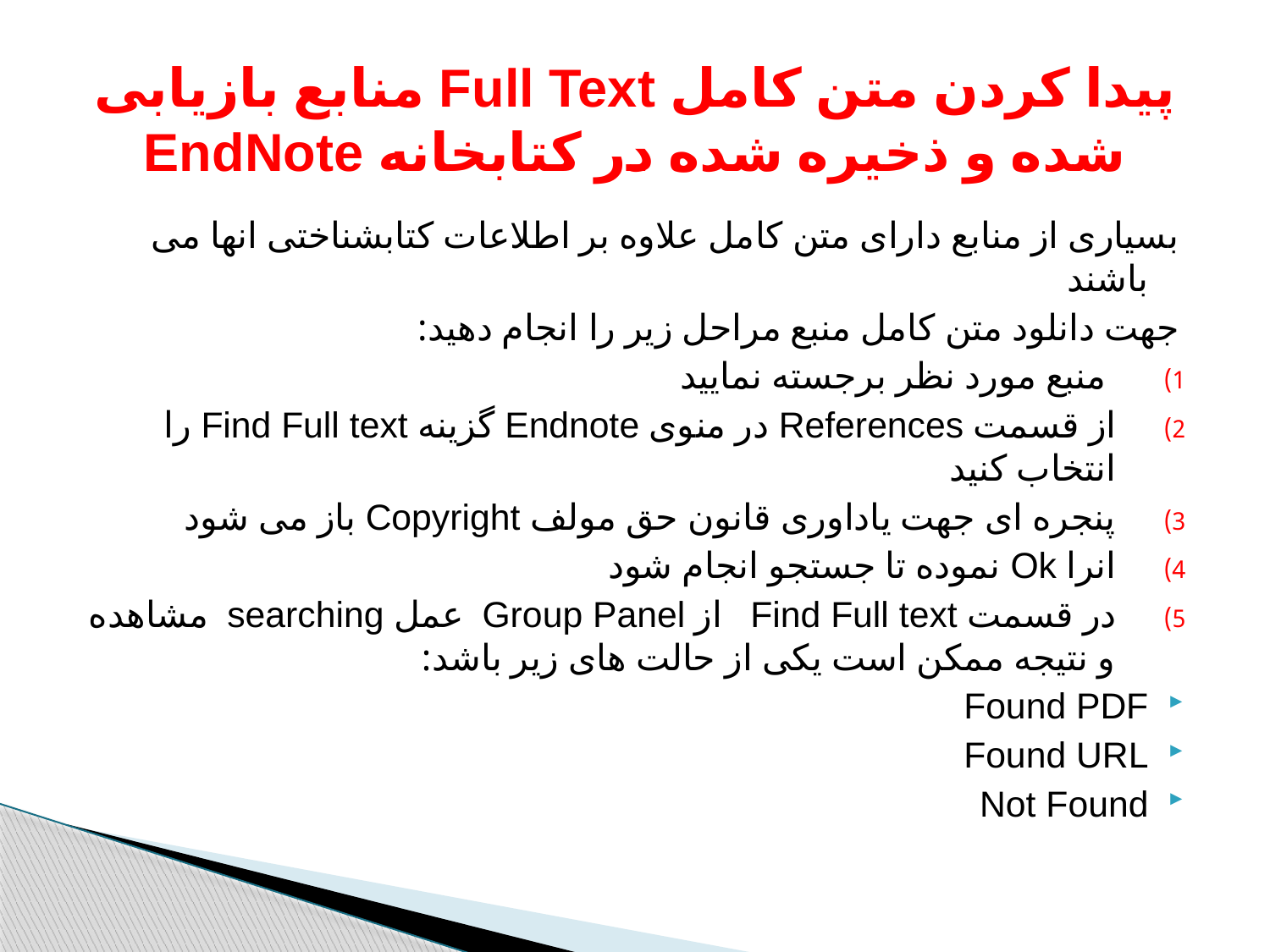

# پیدا کردن متن کامل Full Text منابع بازیابی شده و ذخیره شده در کتابخانه EndNote
بسیاری از منابع دارای متن کامل علاوه بر اطلاعات کتابشناختی انها می باشند
جهت دانلود متن کامل منبع مراحل زیر را انجام دهید:
 منبع مورد نظر برجسته نمایید
از قسمت References در منوی Endnote گزینه Find Full text را انتخاب کنید
پنجره ای جهت یاداوری قانون حق مولف Copyright باز می شود
انرا Ok نموده تا جستجو انجام شود
در قسمت Find Full text   از Group Panel  عمل searching  مشاهده و نتیجه ممکن است یکی از حالت های زیر باشد:
Found PDF
Found URL
Not Found